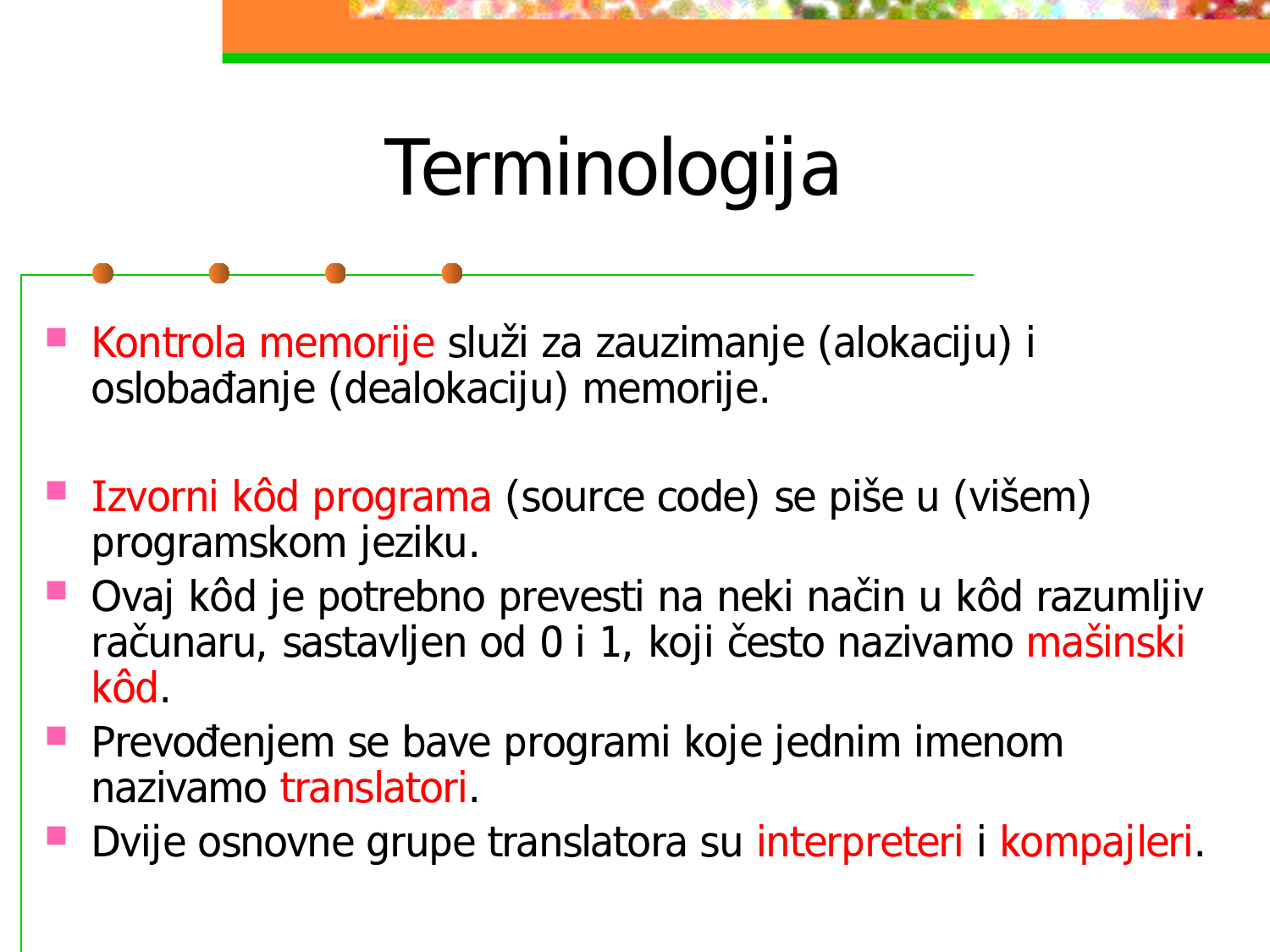

# Terminologija
Kontrola memorije služi za zauzimanje (alokaciju) i oslobađanje (dealokaciju) memorije.

Izvorni kôd programa (source code) se piše u (višem) programskom jeziku.
Ovaj kôd je potrebno prevesti na neki način u kôd razumljiv računaru, sastavljen od 0 i 1, koji često nazivamo mašinski kôd.
Prevođenjem se bave programi koje jednim imenom nazivamo translatori.
Dvije osnovne grupe translatora su interpreteri i kompajleri.